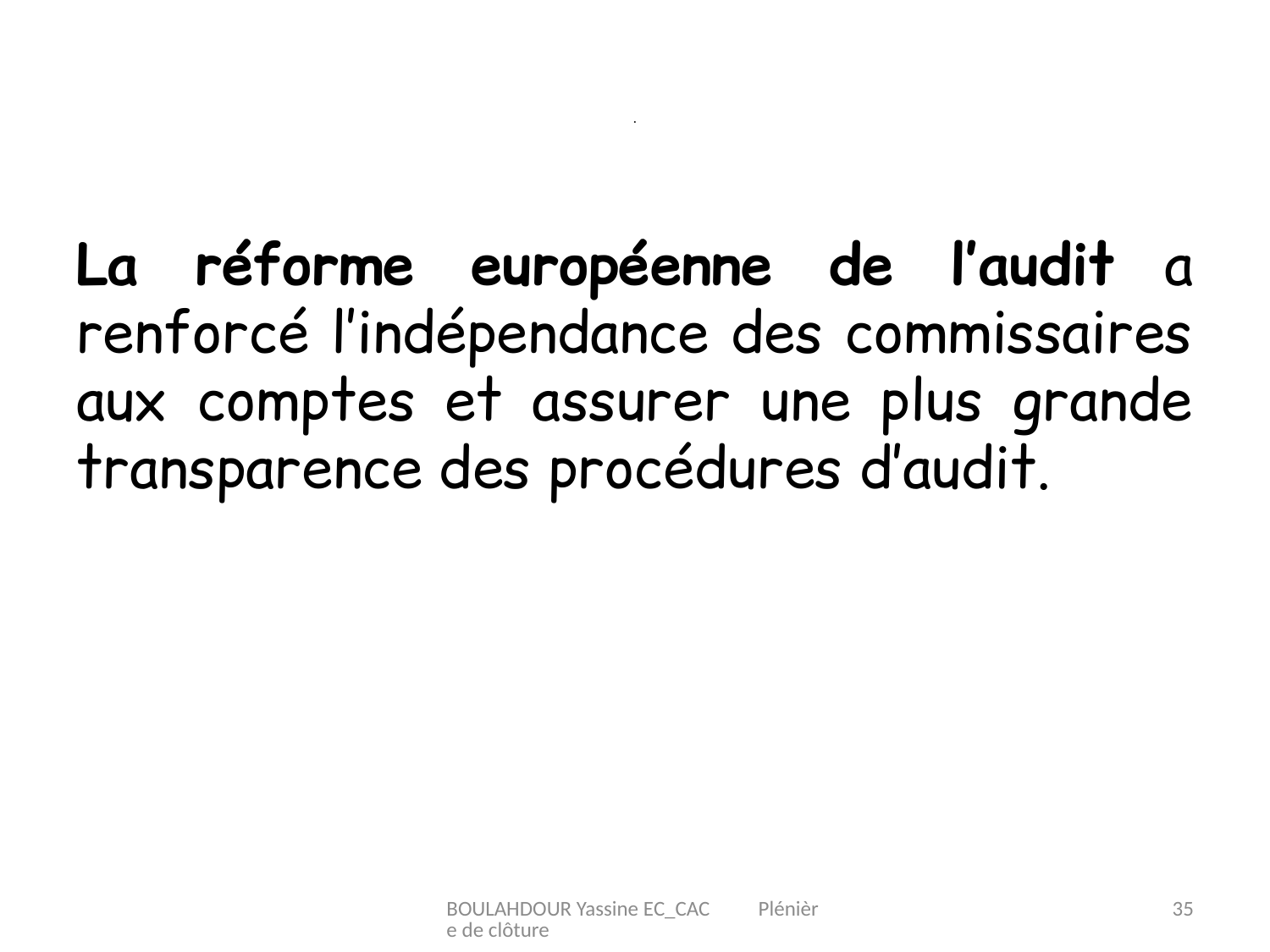

# .
La réforme européenne de l’audit a renforcé l’indépendance des commissaires aux comptes et assurer une plus grande transparence des procédures d’audit.

BOULAHDOUR Yassine EC_CAC          Plénière de clôture
35